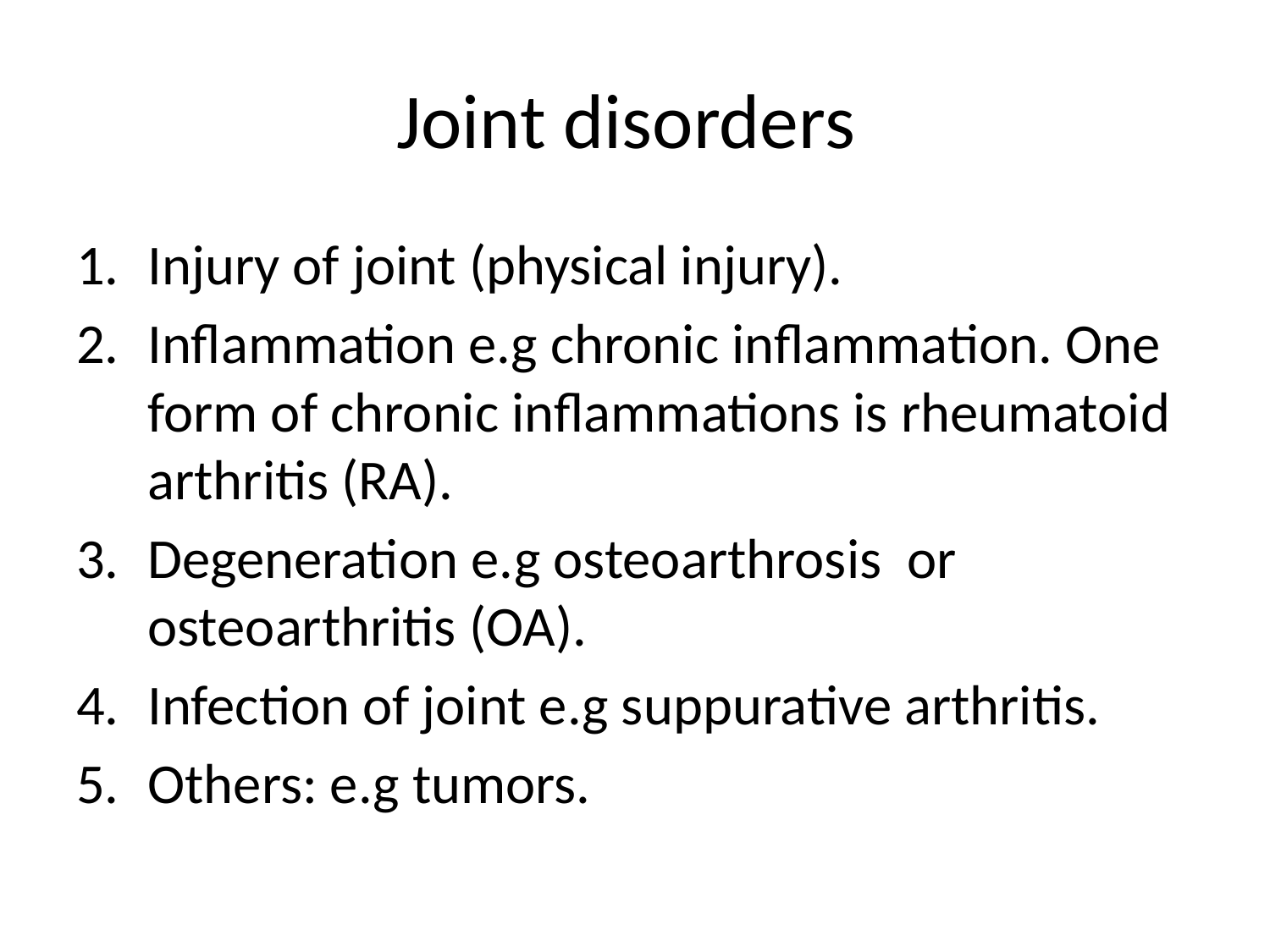

# Joint disorders
Injury of joint (physical injury).
Inflammation e.g chronic inflammation. One form of chronic inflammations is rheumatoid arthritis (RA).
Degeneration e.g osteoarthrosis  or osteoarthritis (OA).
Infection of joint e.g suppurative arthritis.
Others: e.g tumors.